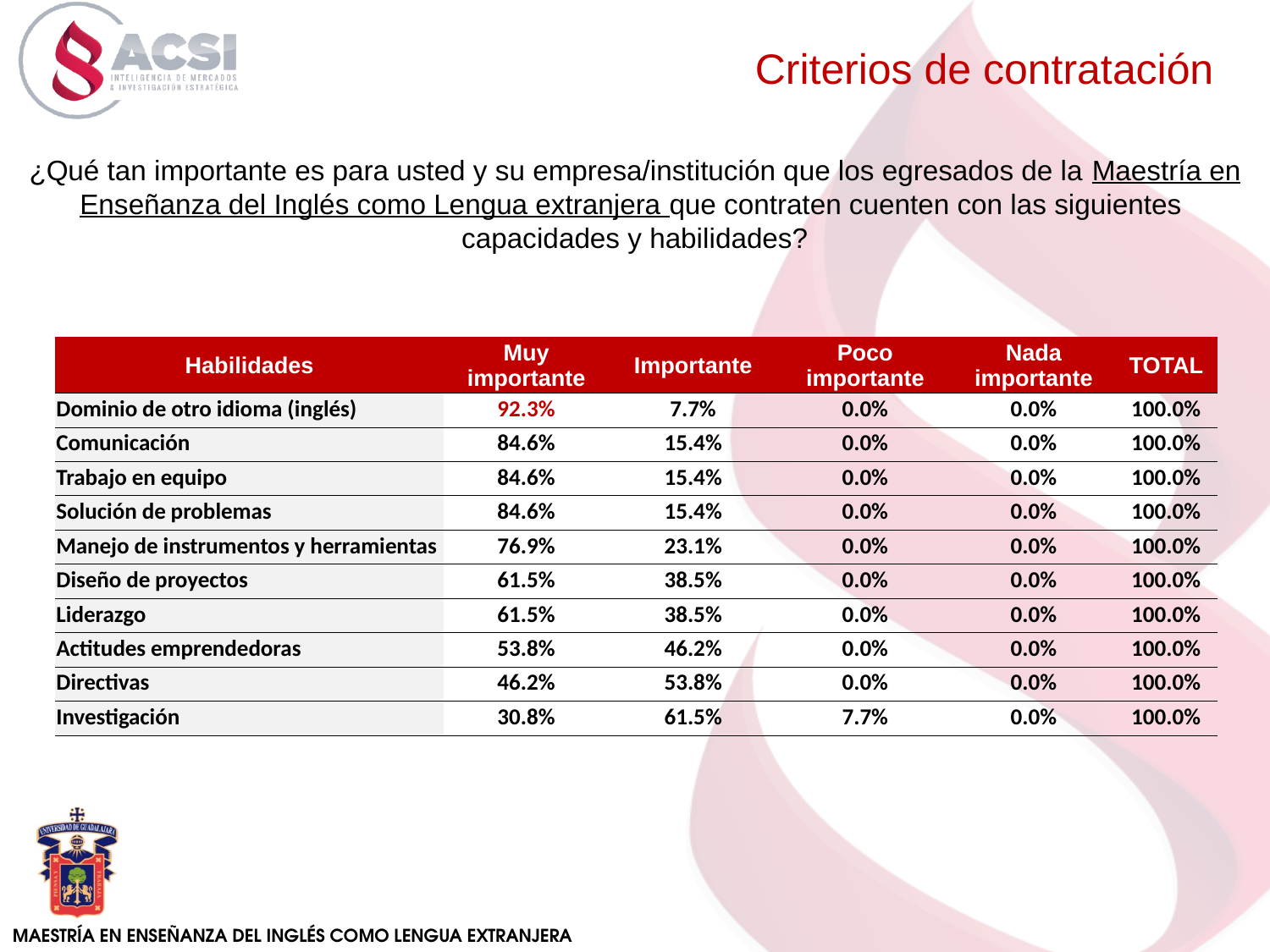

Criterios de contratación
¿Qué tan importante es para usted y su empresa/institución que los egresados de la Maestría en Enseñanza del Inglés como Lengua extranjera que contraten cuenten con las siguientes
capacidades y habilidades?
| Habilidades | Muy importante | Importante | Poco importante | Nada importante | TOTAL |
| --- | --- | --- | --- | --- | --- |
| Dominio de otro idioma (inglés) | 92.3% | 7.7% | 0.0% | 0.0% | 100.0% |
| Comunicación | 84.6% | 15.4% | 0.0% | 0.0% | 100.0% |
| Trabajo en equipo | 84.6% | 15.4% | 0.0% | 0.0% | 100.0% |
| Solución de problemas | 84.6% | 15.4% | 0.0% | 0.0% | 100.0% |
| Manejo de instrumentos y herramientas | 76.9% | 23.1% | 0.0% | 0.0% | 100.0% |
| Diseño de proyectos | 61.5% | 38.5% | 0.0% | 0.0% | 100.0% |
| Liderazgo | 61.5% | 38.5% | 0.0% | 0.0% | 100.0% |
| Actitudes emprendedoras | 53.8% | 46.2% | 0.0% | 0.0% | 100.0% |
| Directivas | 46.2% | 53.8% | 0.0% | 0.0% | 100.0% |
| Investigación | 30.8% | 61.5% | 7.7% | 0.0% | 100.0% |